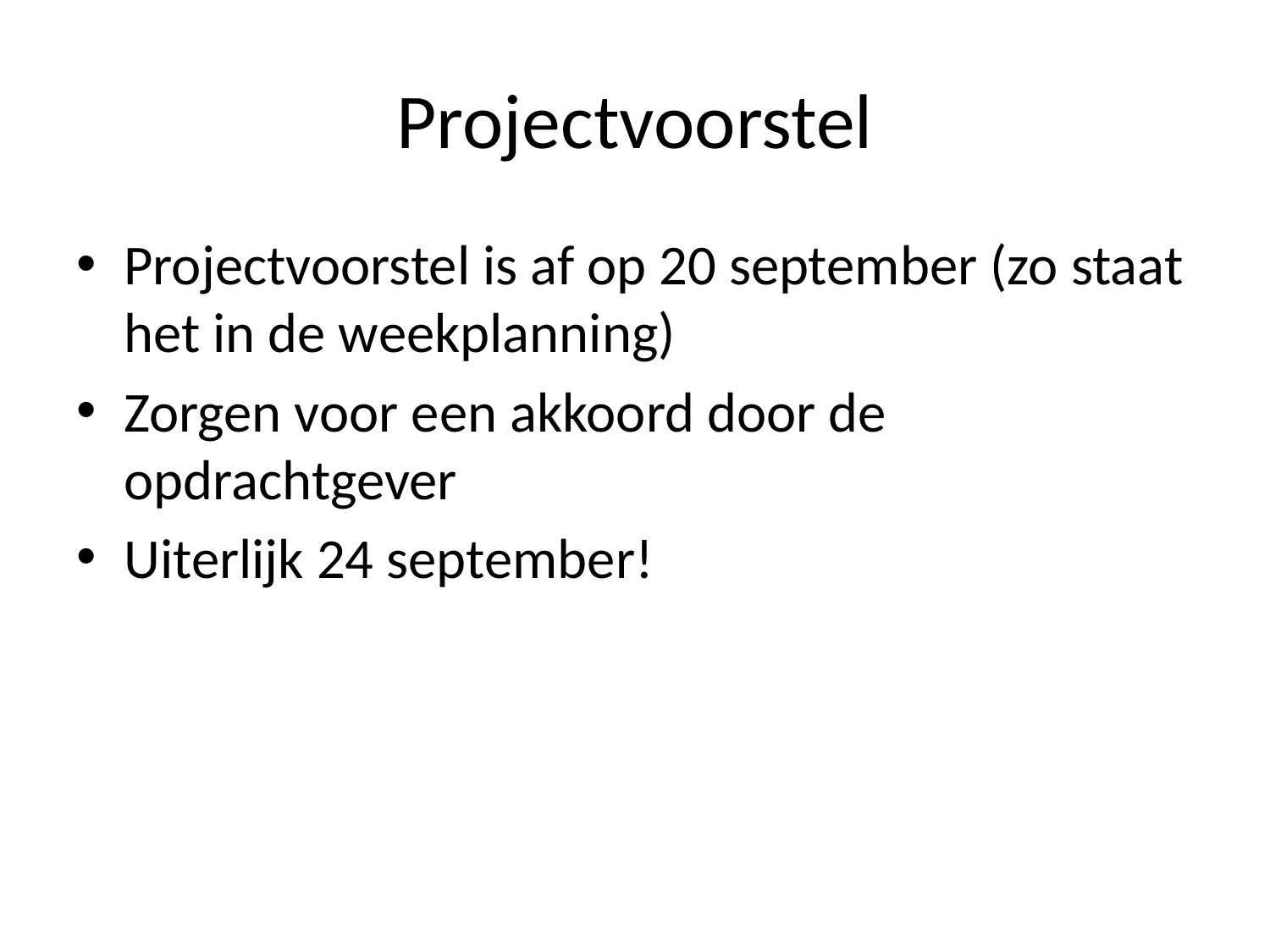

# Projectvoorstel
Projectvoorstel is af op 20 september (zo staat het in de weekplanning)
Zorgen voor een akkoord door de opdrachtgever
Uiterlijk 24 september!